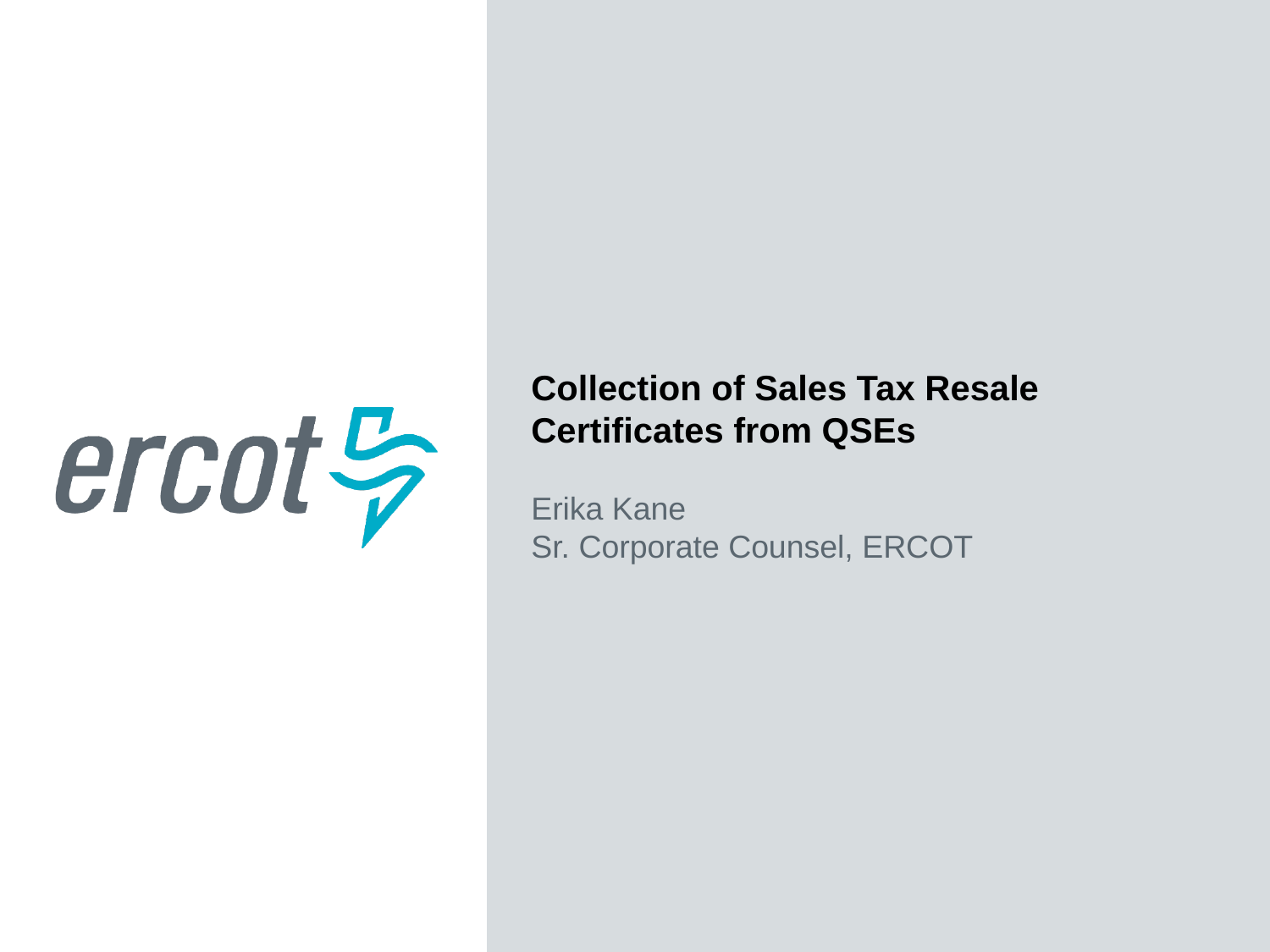

Collection of Sales Tax Resale
Certificates from QSEs

Erika Kane
Sr. Corporate Counsel, ERCOT